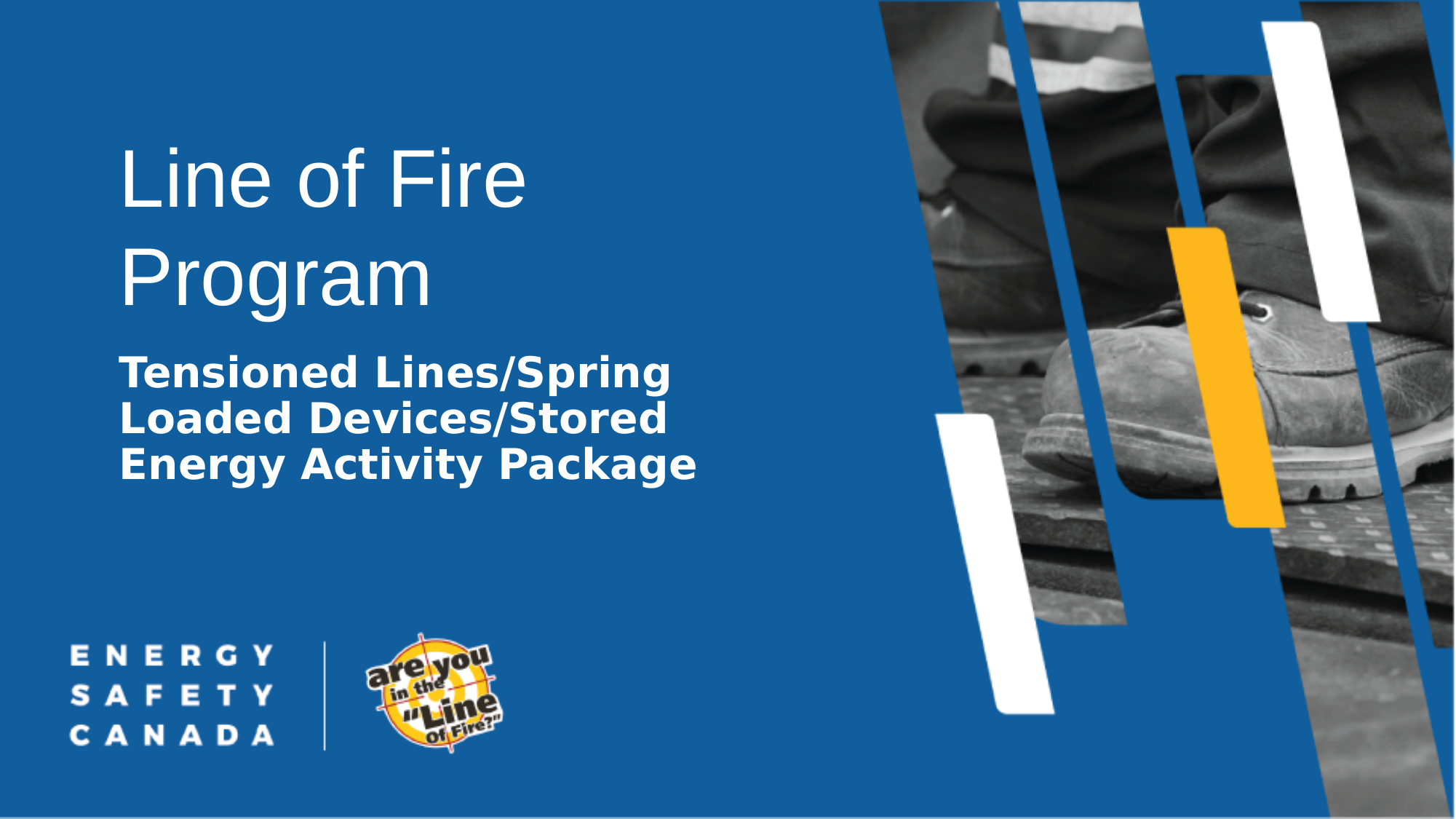

Line of Fire Program
Tensioned Lines/Spring Loaded Devices/Stored Energy Activity Package